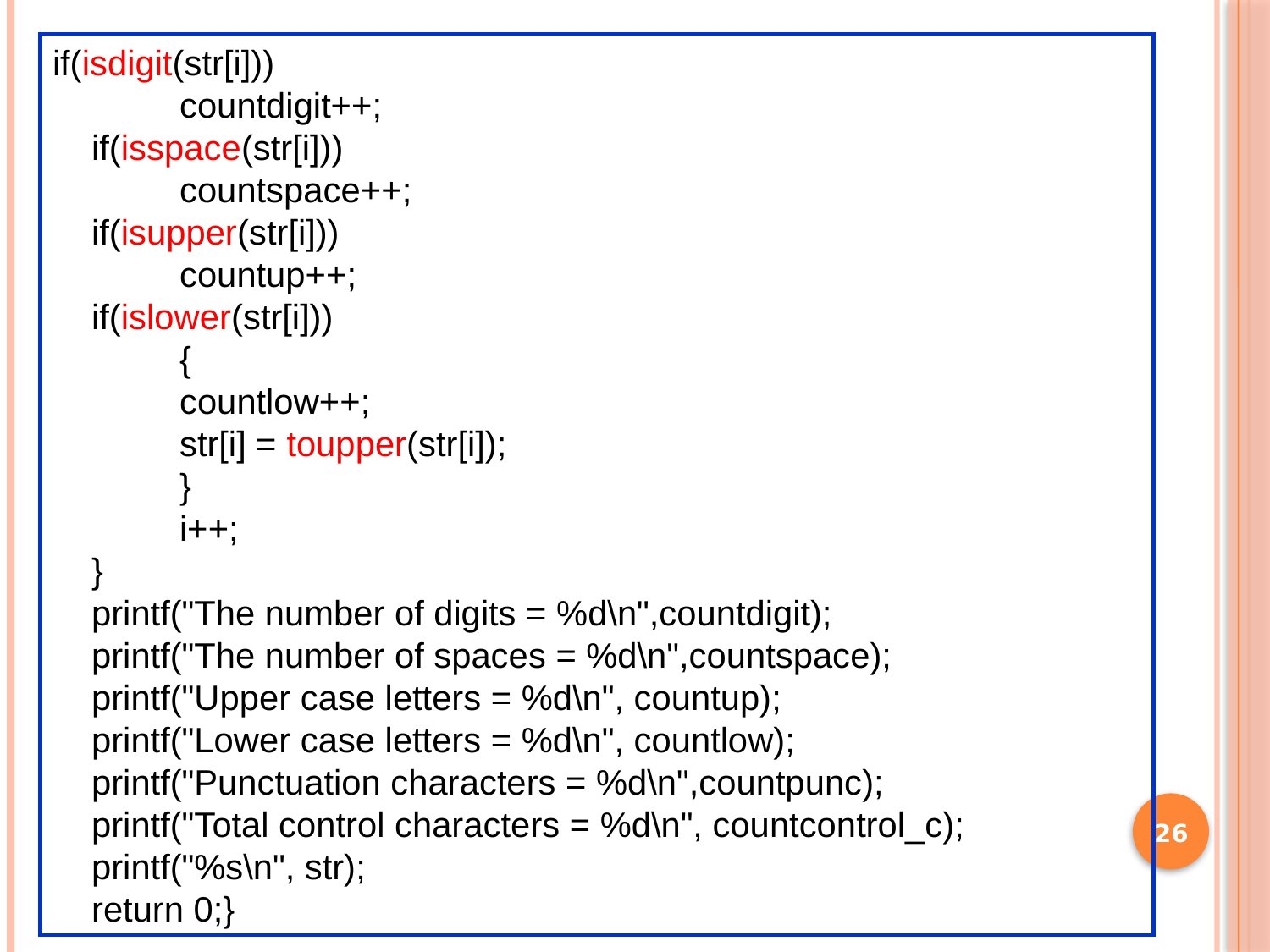

if(isdigit(str[i]))
      	countdigit++;
    if(isspace(str[i]))
	countspace++;
    if(isupper(str[i]))
	countup++;
    if(islower(str[i]))
	{
	countlow++;
	str[i] = toupper(str[i]);
	}
	i++;
    }
    printf("The number of digits = %d\n",countdigit);
    printf("The number of spaces = %d\n",countspace);
    printf("Upper case letters = %d\n", countup);
    printf("Lower case letters = %d\n", countlow);
    printf("Punctuation characters = %d\n",countpunc);
    printf("Total control characters = %d\n", countcontrol_c);
    printf("%s\n", str);
    return 0;}
26